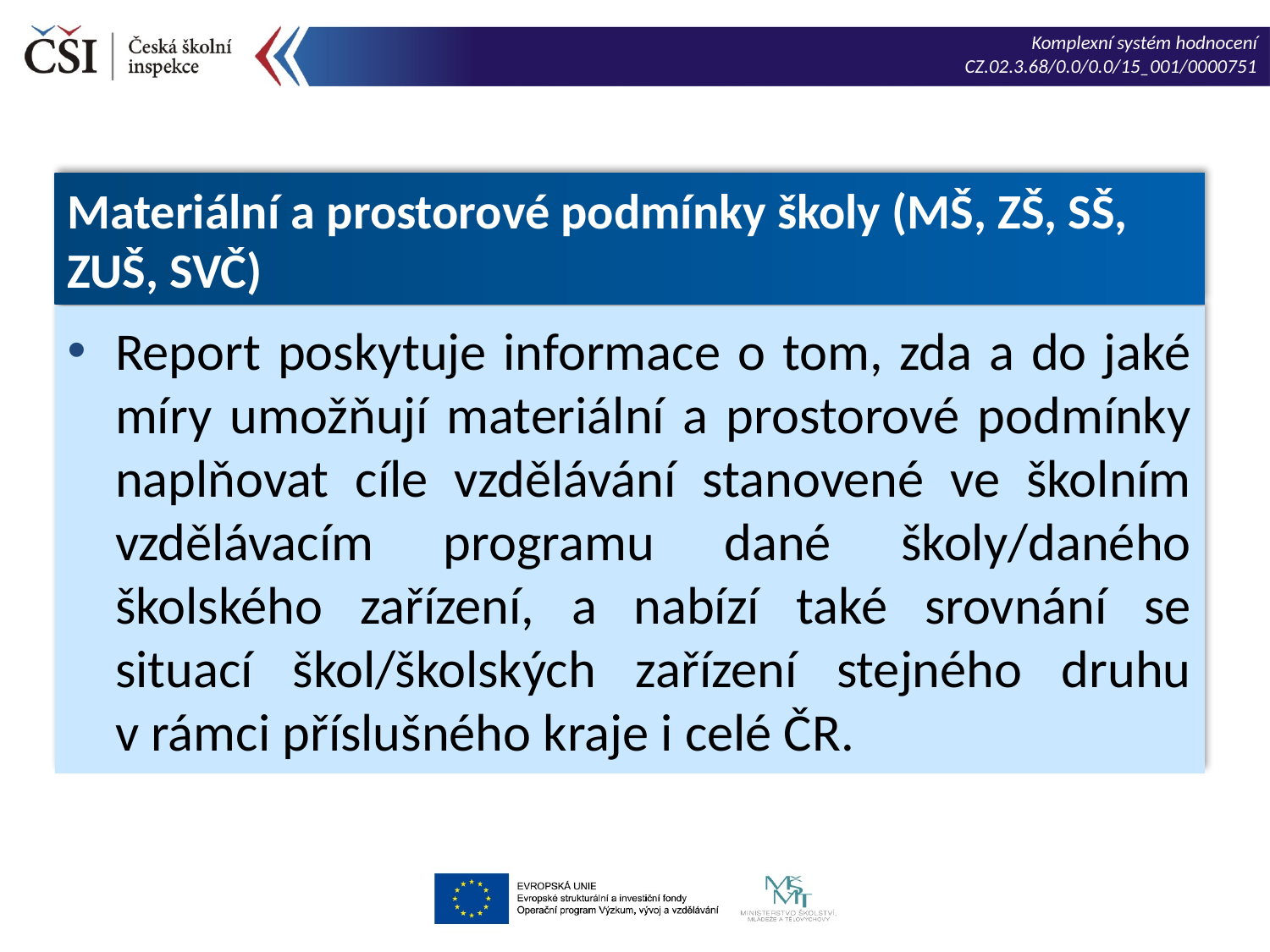

Materiální a prostorové podmínky školy (MŠ, ZŠ, SŠ, ZUŠ, SVČ)
Report poskytuje informace o tom, zda a do jaké míry umožňují materiální a prostorové podmínky naplňovat cíle vzdělávání stanovené ve školním vzdělávacím programu dané školy/daného školského zařízení, a nabízí také srovnání se situací škol/školských zařízení stejného druhu v rámci příslušného kraje i celé ČR.